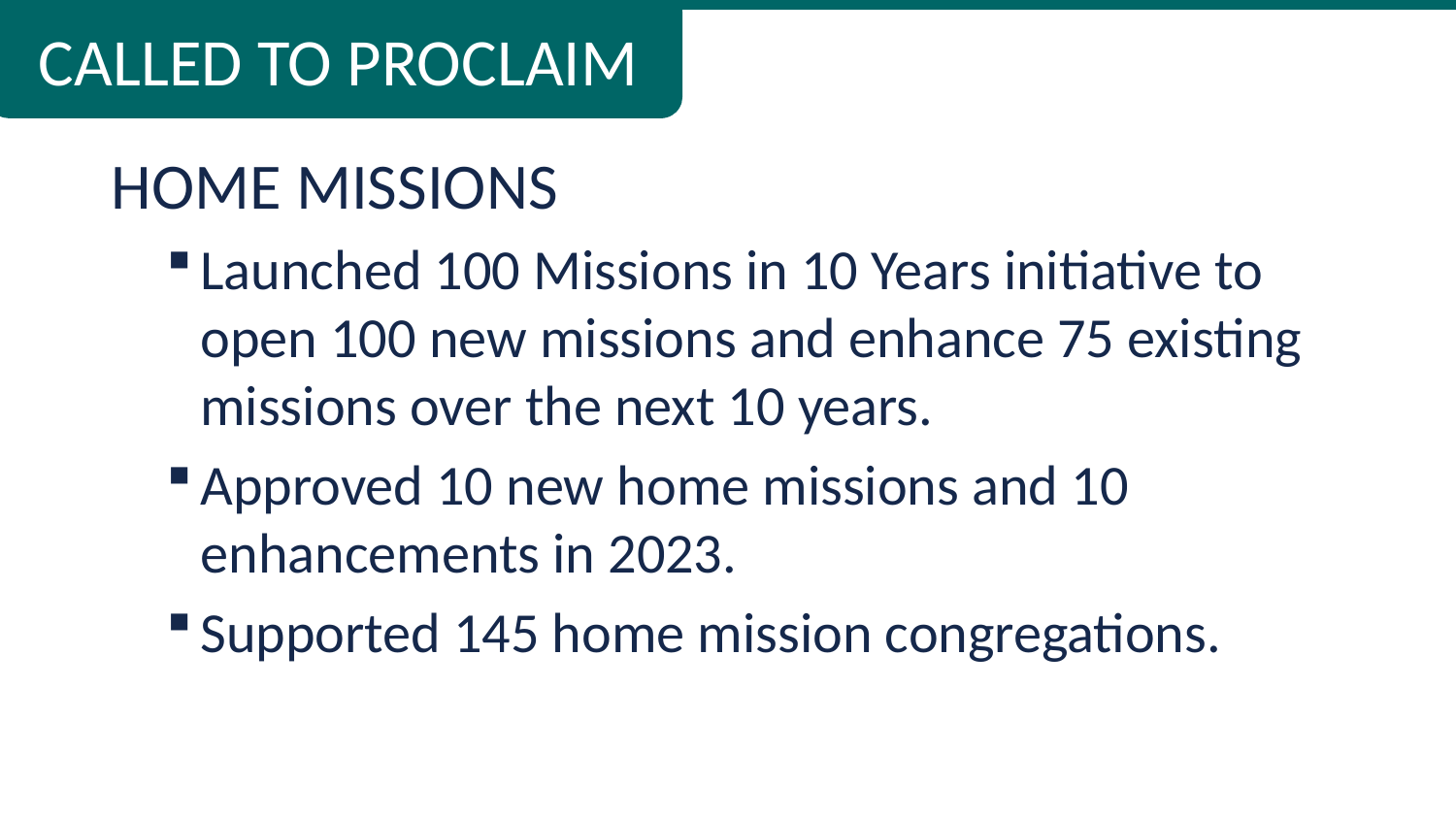

# CALLED TO PROCLAIM
HOME MISSIONS
Launched 100 Missions in 10 Years initiative to open 100 new missions and enhance 75 existing missions over the next 10 years.
Approved 10 new home missions and 10 enhancements in 2023.
Supported 145 home mission congregations.